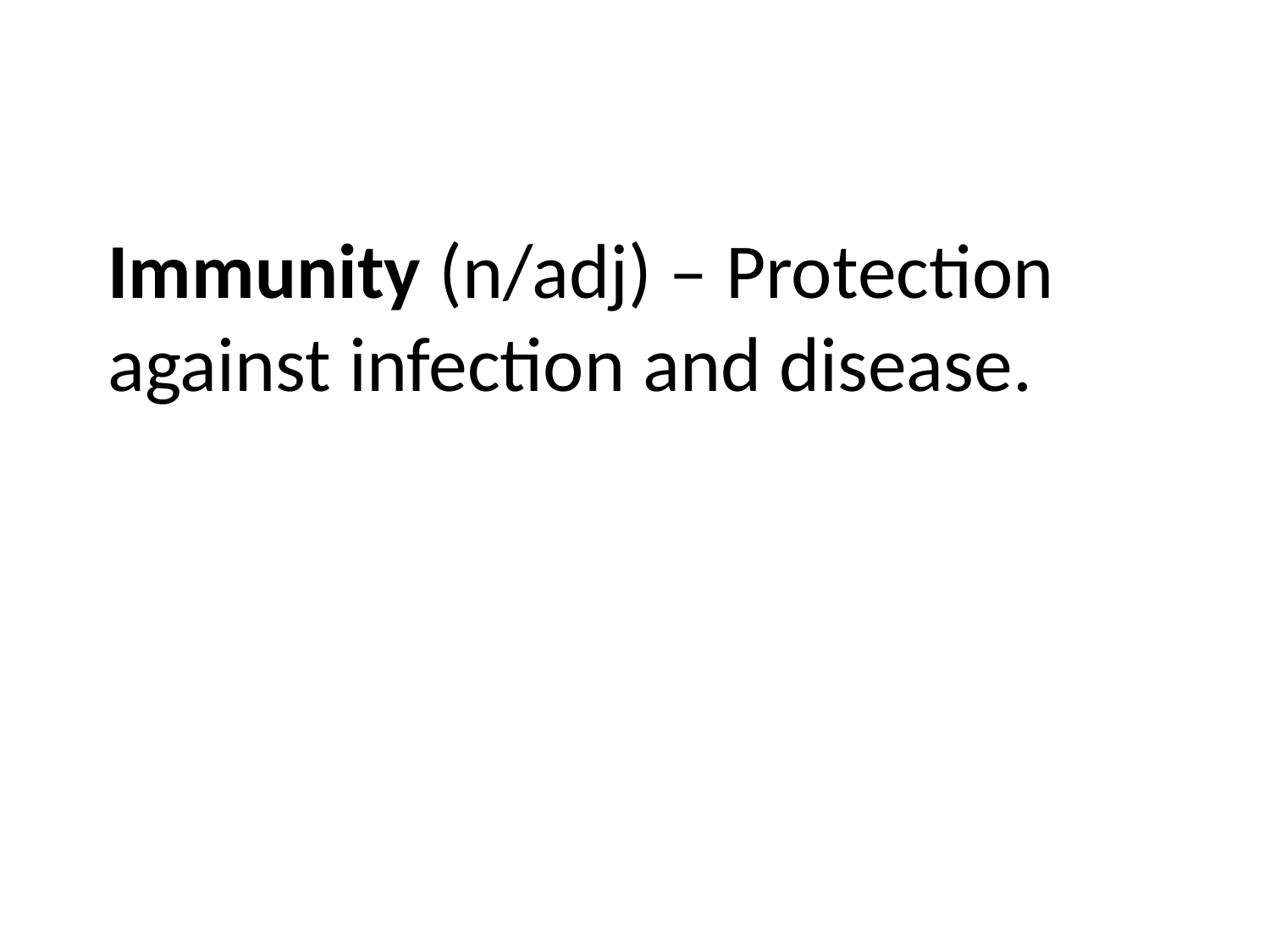

# Immunity (n/adj) – Protection against infection and disease.